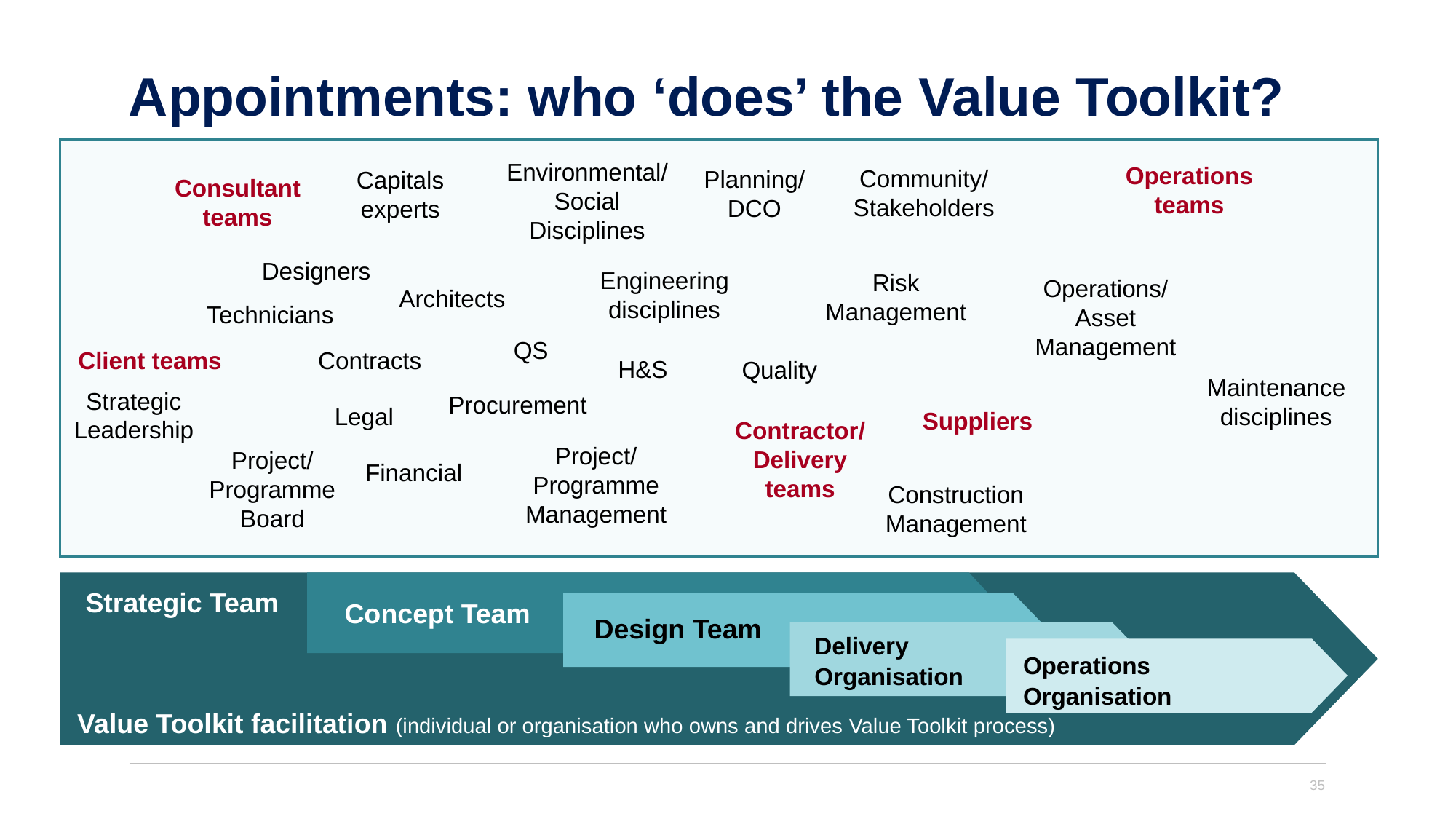

# Appointments: who ‘does’ the Value Toolkit?

Environmental/ Social Disciplines

Operations teams

Community/ Stakeholders

Planning/ DCO

Capitals experts

Consultant teams

Designers

Engineering disciplines

Risk Management

Operations/ Asset Management
Architects

Technicians

QS
Client teams

Contracts

H&S

Quality

Maintenance disciplines

Strategic Leadership

Procurement
Legal

Suppliers

Contractor/ Delivery teams

Project/ Programme Management

Project/ Programme Board

Financial

Construction Management

Strategic Team

Concept Team

Design Team

Delivery Organisation

Operations Organisation

Value Toolkit facilitation (individual or organisation who owns and drives Value Toolkit process)

35